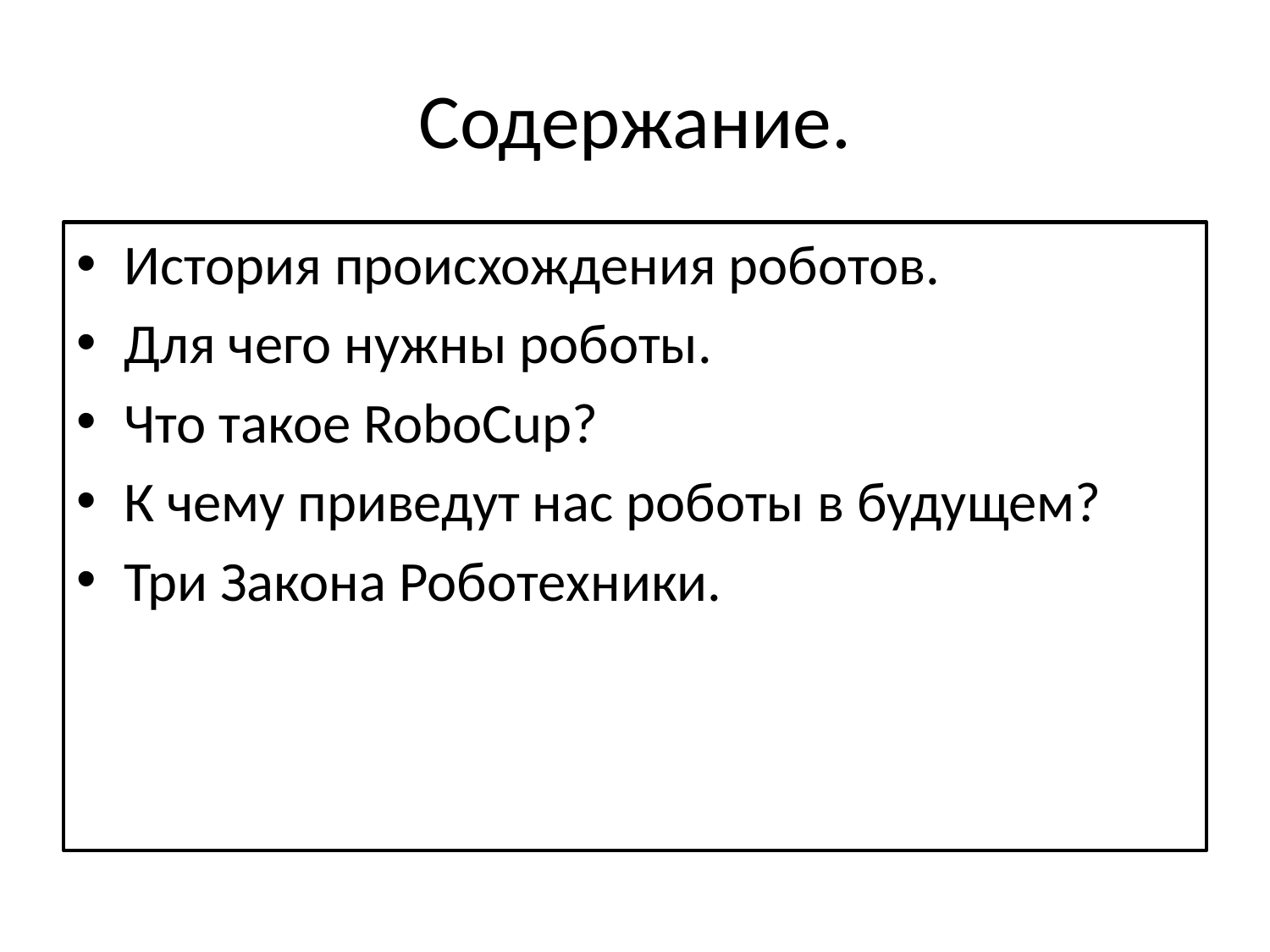

# Содержание.
История происхождения роботов.
Для чего нужны роботы.
Что такое RoboCup?
К чему приведут нас роботы в будущем?
Три Закона Роботехники.